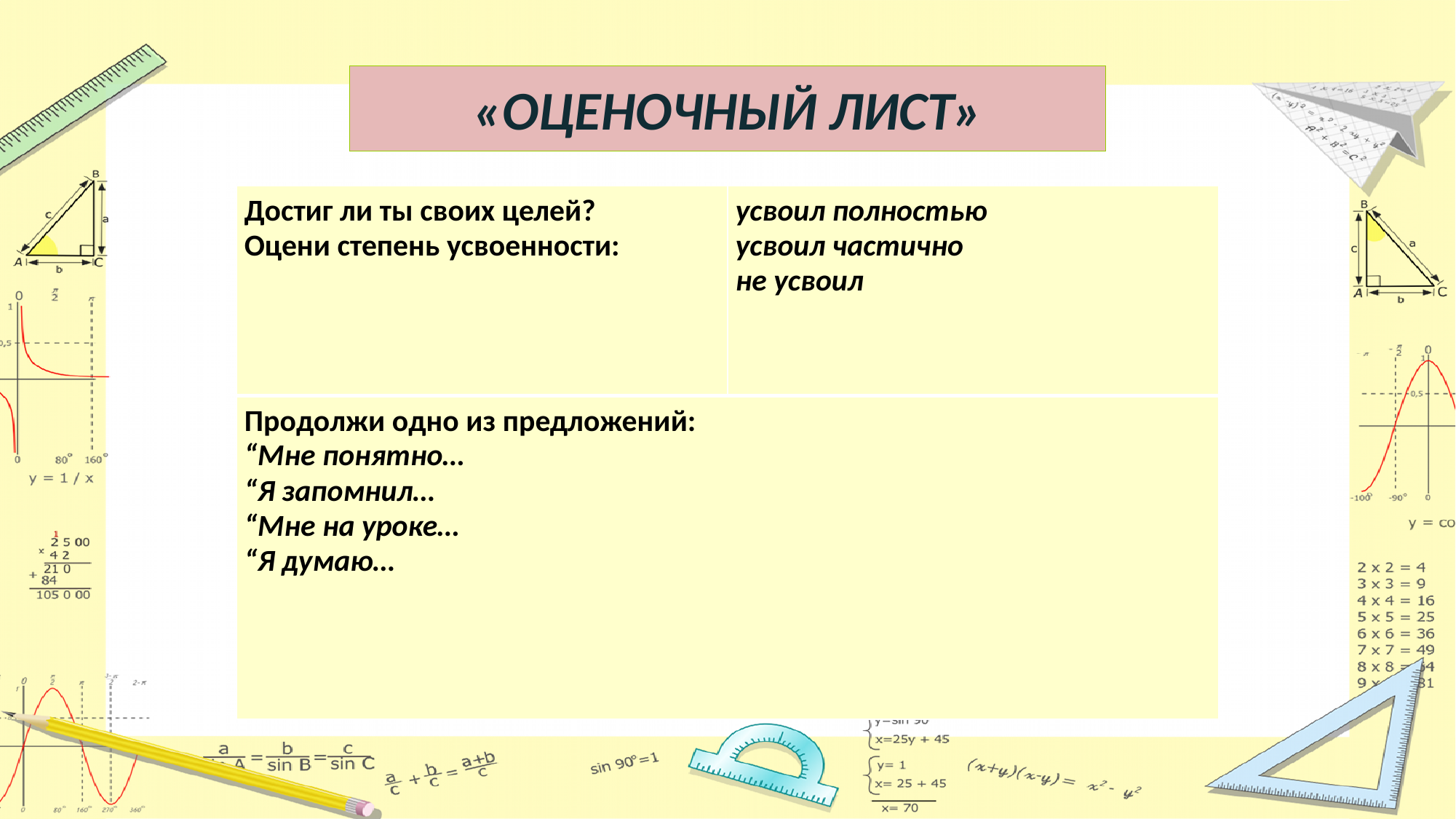

«ОЦЕНОЧНЫЙ ЛИСТ»
| Достиг ли ты своих целей? Оцени степень усвоенности: | усвоил полностью усвоил частично не усвоил |
| --- | --- |
| Продолжи одно из предложений: “Мне понятно… “Я запомнил… “Мне на уроке… “Я думаю… |  |